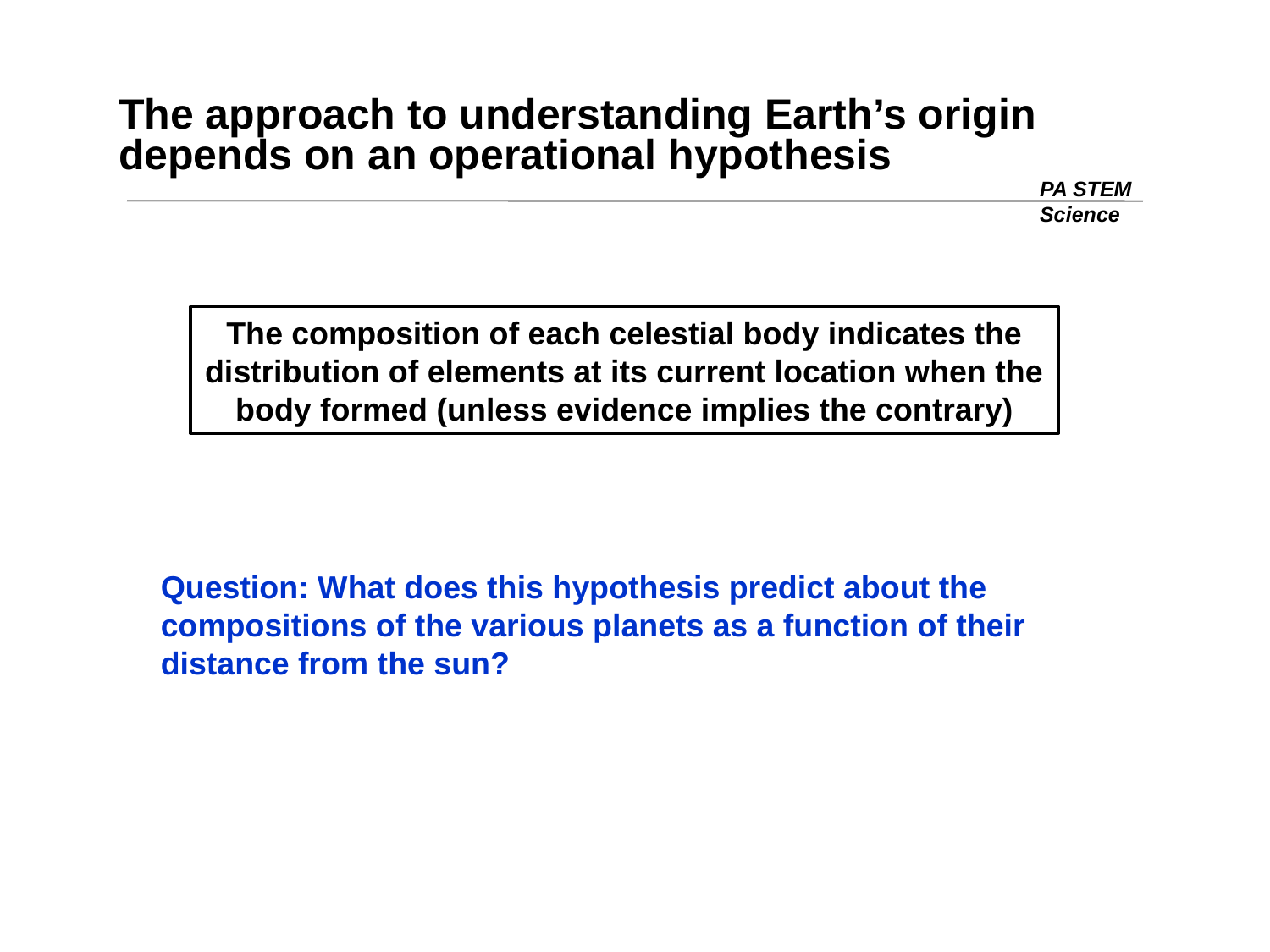

# The approach to understanding Earth’s origin depends on an operational hypothesis
PA STEM
Science

The composition of each celestial body indicates the distribution of elements at its current location when the body formed (unless evidence implies the contrary)
Question: What does this hypothesis predict about the
compositions of the various planets as a function of their
distance from the sun?